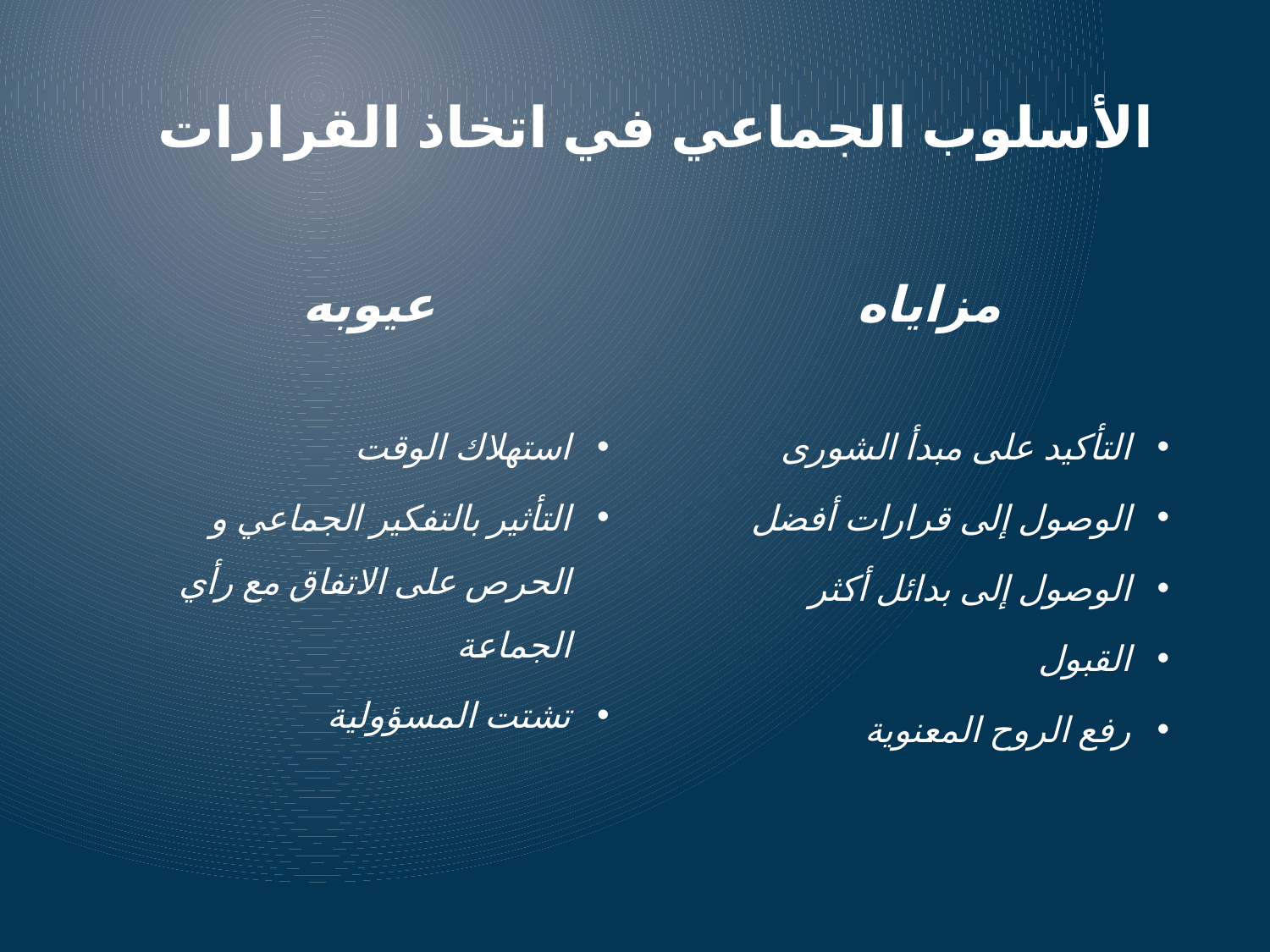

# الأسلوب الجماعي في اتخاذ القرارات
عيوبه
مزاياه
استهلاك الوقت
التأثير بالتفكير الجماعي و الحرص على الاتفاق مع رأي الجماعة
تشتت المسؤولية
التأكيد على مبدأ الشورى
الوصول إلى قرارات أفضل
الوصول إلى بدائل أكثر
القبول
رفع الروح المعنوية